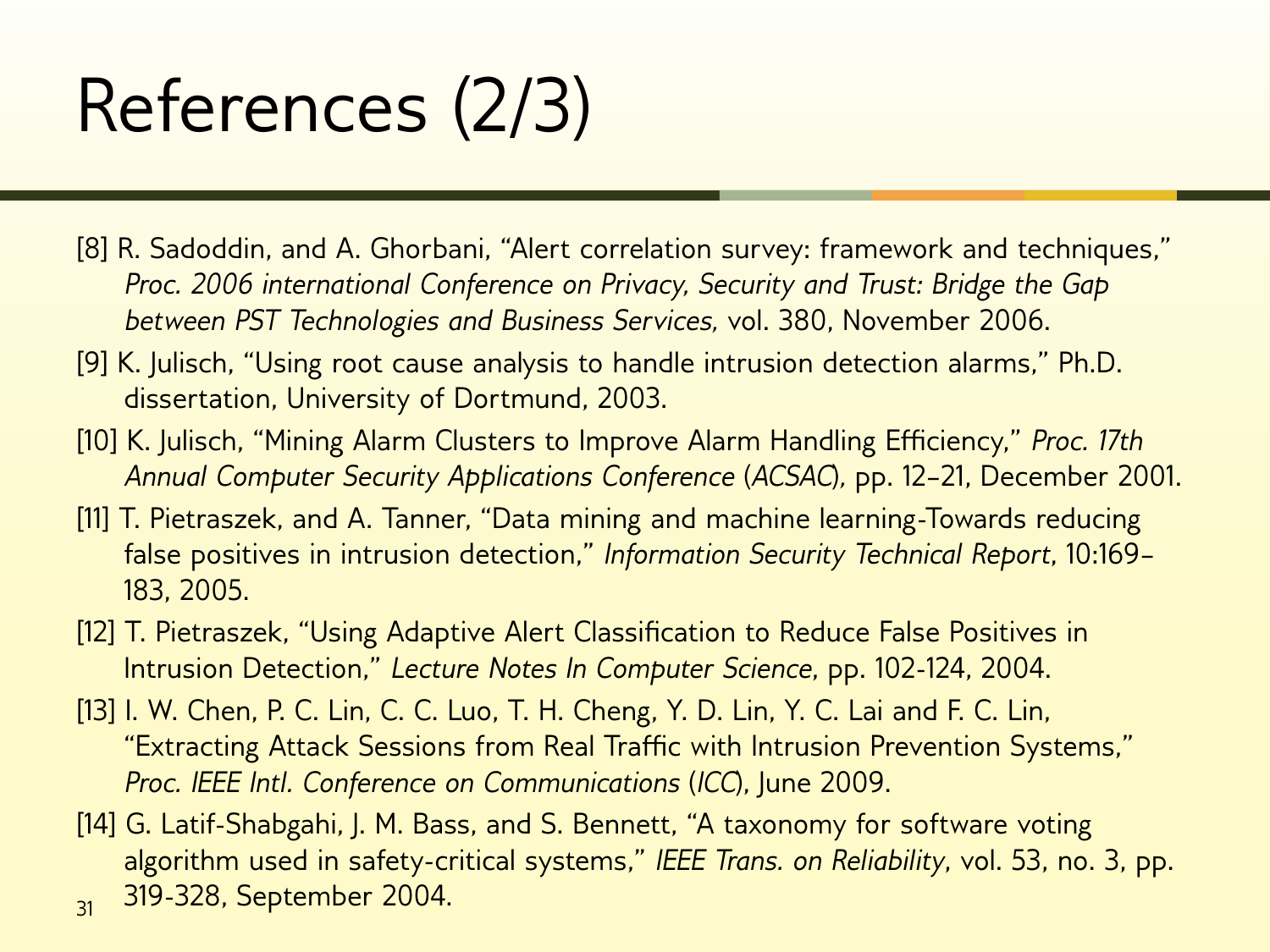

# References (2/3)
[8] R. Sadoddin, and A. Ghorbani, “Alert correlation survey: framework and techniques,” Proc. 2006 international Conference on Privacy, Security and Trust: Bridge the Gap between PST Technologies and Business Services, vol. 380, November 2006.
[9] K. Julisch, “Using root cause analysis to handle intrusion detection alarms,” Ph.D. dissertation, University of Dortmund, 2003.
[10] K. Julisch, “Mining Alarm Clusters to Improve Alarm Handling Efficiency,” Proc. 17th Annual Computer Security Applications Conference (ACSAC), pp. 12–21, December 2001.
[11] T. Pietraszek, and A. Tanner, “Data mining and machine learning-Towards reducing false positives in intrusion detection,” Information Security Technical Report, 10:169–183, 2005.
[12] T. Pietraszek, “Using Adaptive Alert Classification to Reduce False Positives in Intrusion Detection,” Lecture Notes In Computer Science, pp. 102-124, 2004.
[13] I. W. Chen, P. C. Lin, C. C. Luo, T. H. Cheng, Y. D. Lin, Y. C. Lai and F. C. Lin, “Extracting Attack Sessions from Real Traffic with Intrusion Prevention Systems,” Proc. IEEE Intl. Conference on Communications (ICC), June 2009.
[14] G. Latif-Shabgahi, J. M. Bass, and S. Bennett, “A taxonomy for software voting algorithm used in safety-critical systems,” IEEE Trans. on Reliability, vol. 53, no. 3, pp. 319-328, September 2004.
31